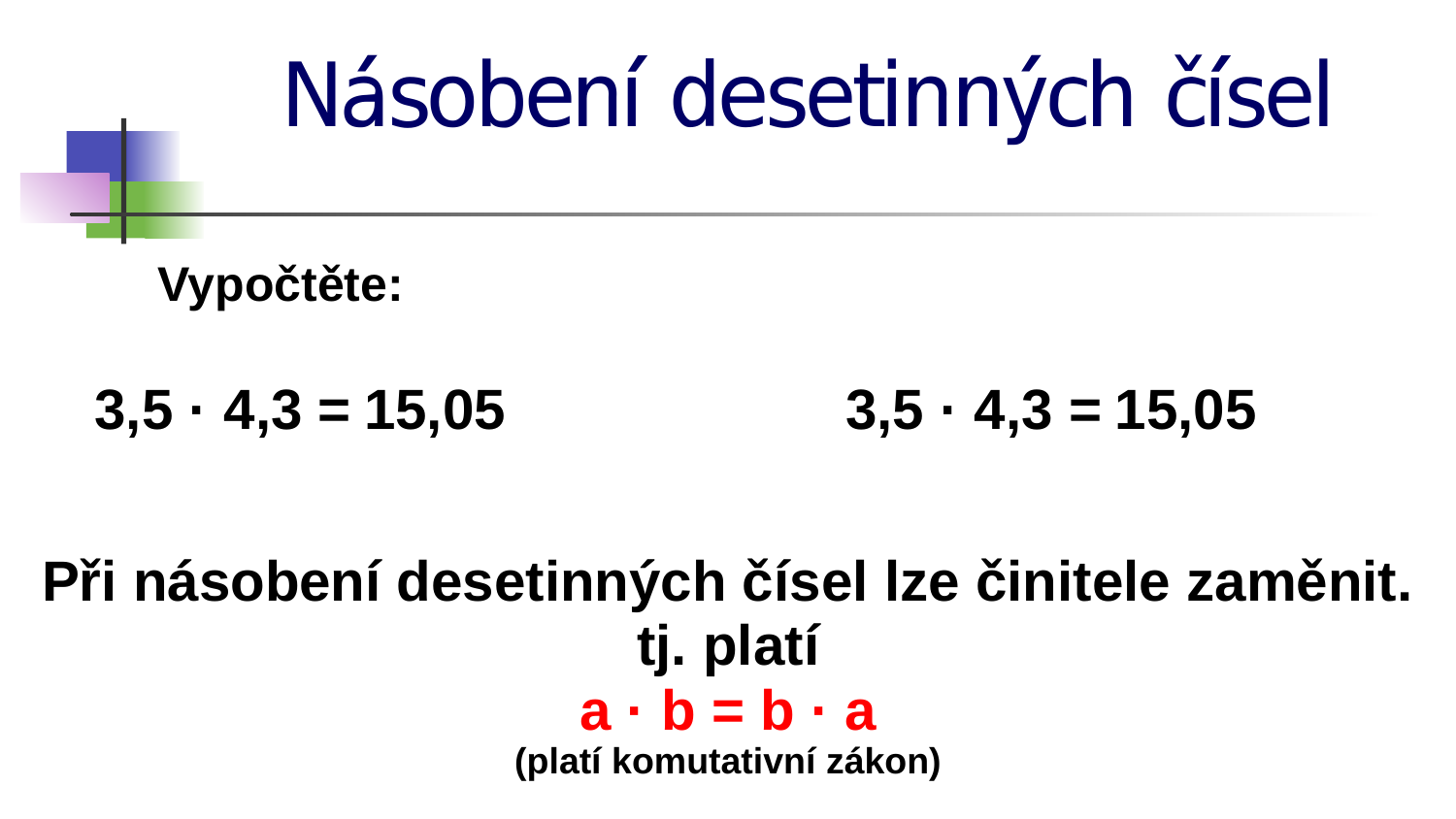

# Násobení desetinných čísel
Vypočtěte:
3,5 · 4,3 =
15,05
3,5 · 4,3 =
15,05
Při násobení desetinných čísel lze činitele zaměnit.
tj. platí
a · b = b · a
(platí komutativní zákon)